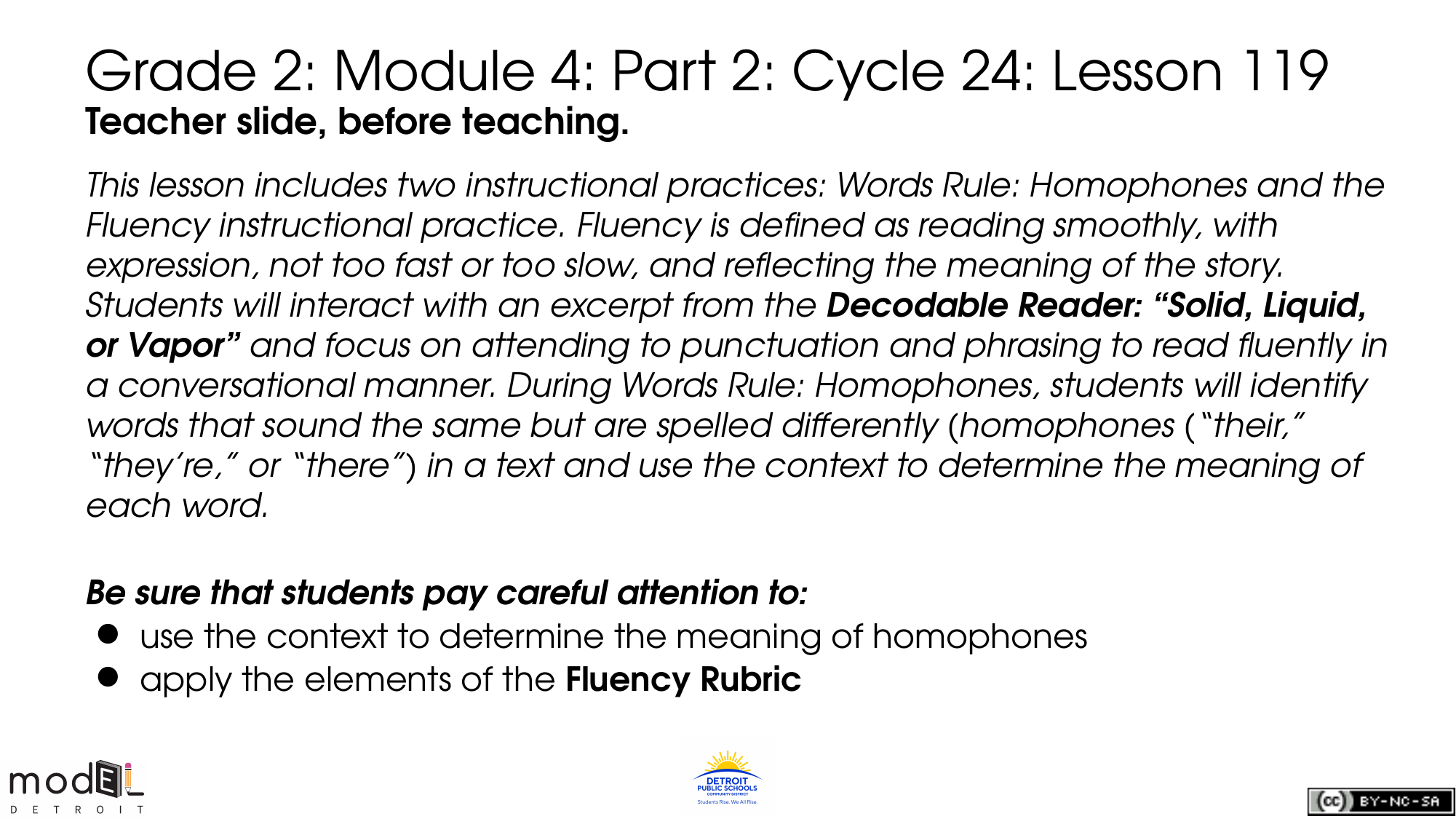

# Grade 2: Module 4: Part 2: Cycle 24: Lesson 119
Teacher slide, before teaching.
This lesson includes two instructional practices: Words Rule: Homophones and the Fluency instructional practice. Fluency is defined as reading smoothly, with expression, not too fast or too slow, and reflecting the meaning of the story. Students will interact with an excerpt from the Decodable Reader: “Solid, Liquid, or Vapor” and focus on attending to punctuation and phrasing to read fluently in a conversational manner. During Words Rule: Homophones, students will identify words that sound the same but are spelled differently (homophones (“their,” “they’re,” or “there”) in a text and use the context to determine the meaning of each word.

Be sure that students pay careful attention to:
use the context to determine the meaning of homophones
apply the elements of the Fluency Rubric